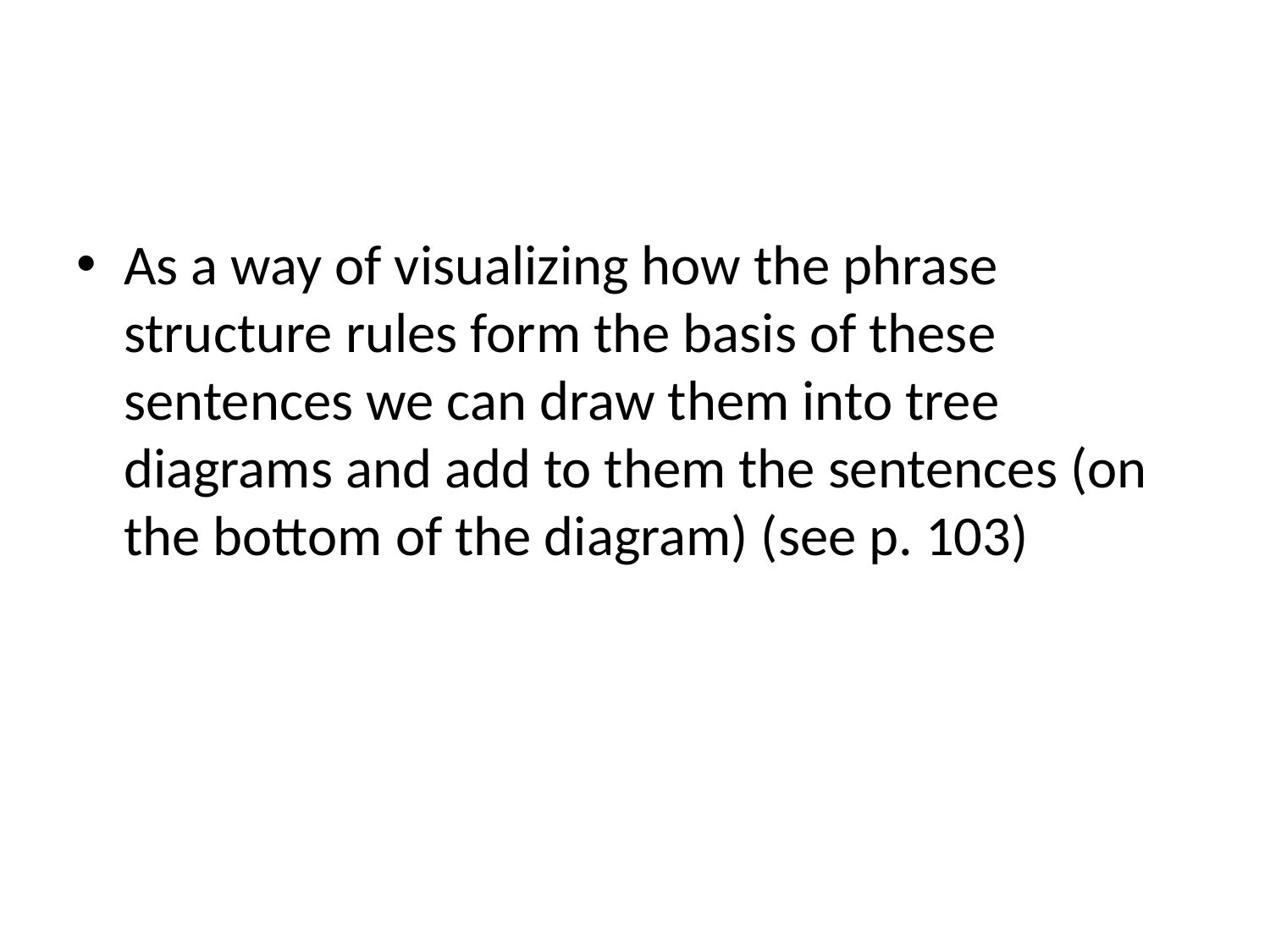

#
As a way of visualizing how the phrase structure rules form the basis of these sentences we can draw them into tree diagrams and add to them the sentences (on the bottom of the diagram) (see p. 103)